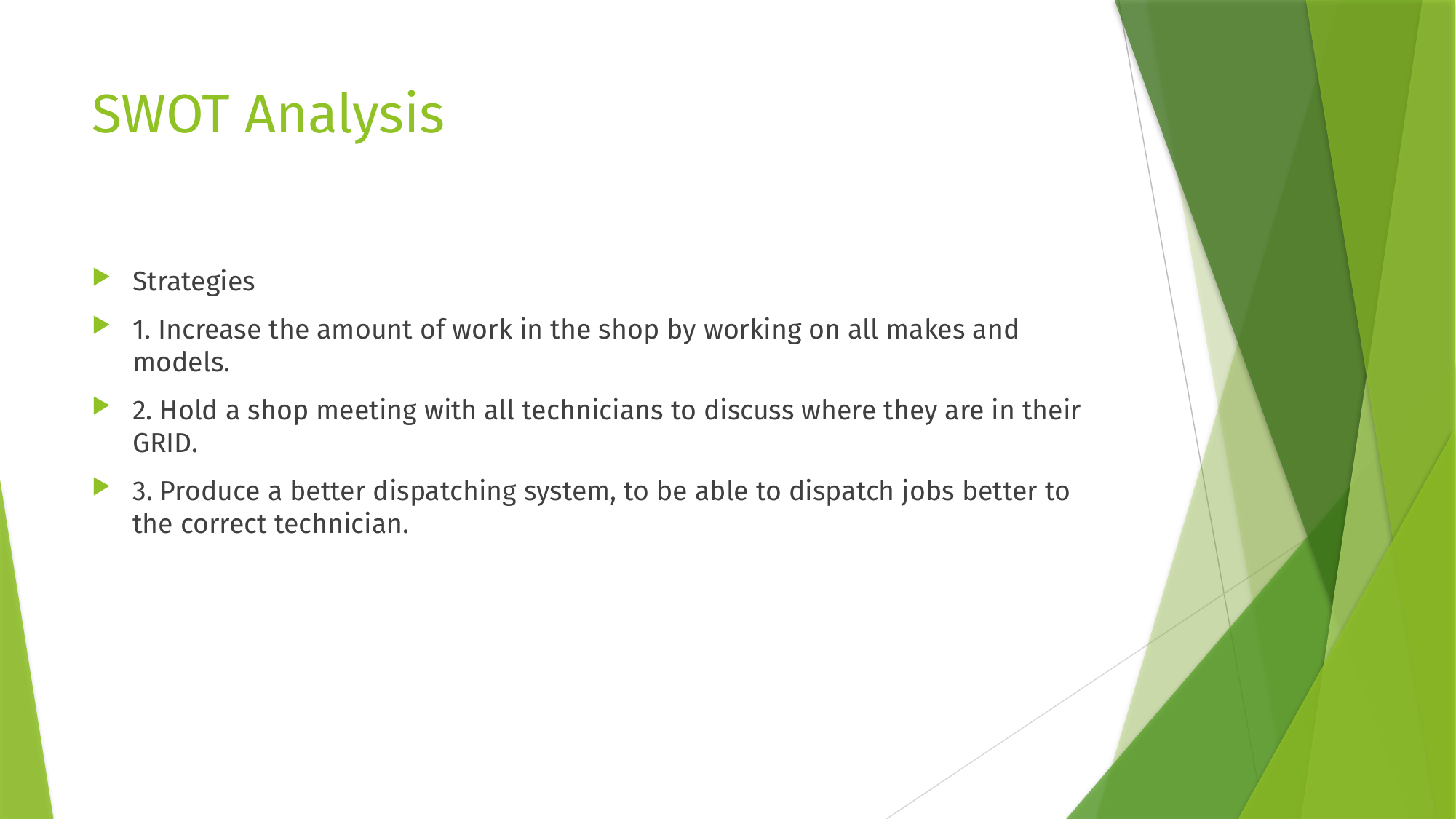

# SWOT Analysis
Strategies
1. Increase the amount of work in the shop by working on all makes and models.
2. Hold a shop meeting with all technicians to discuss where they are in their GRID.
3. Produce a better dispatching system, to be able to dispatch jobs better to the correct technician.